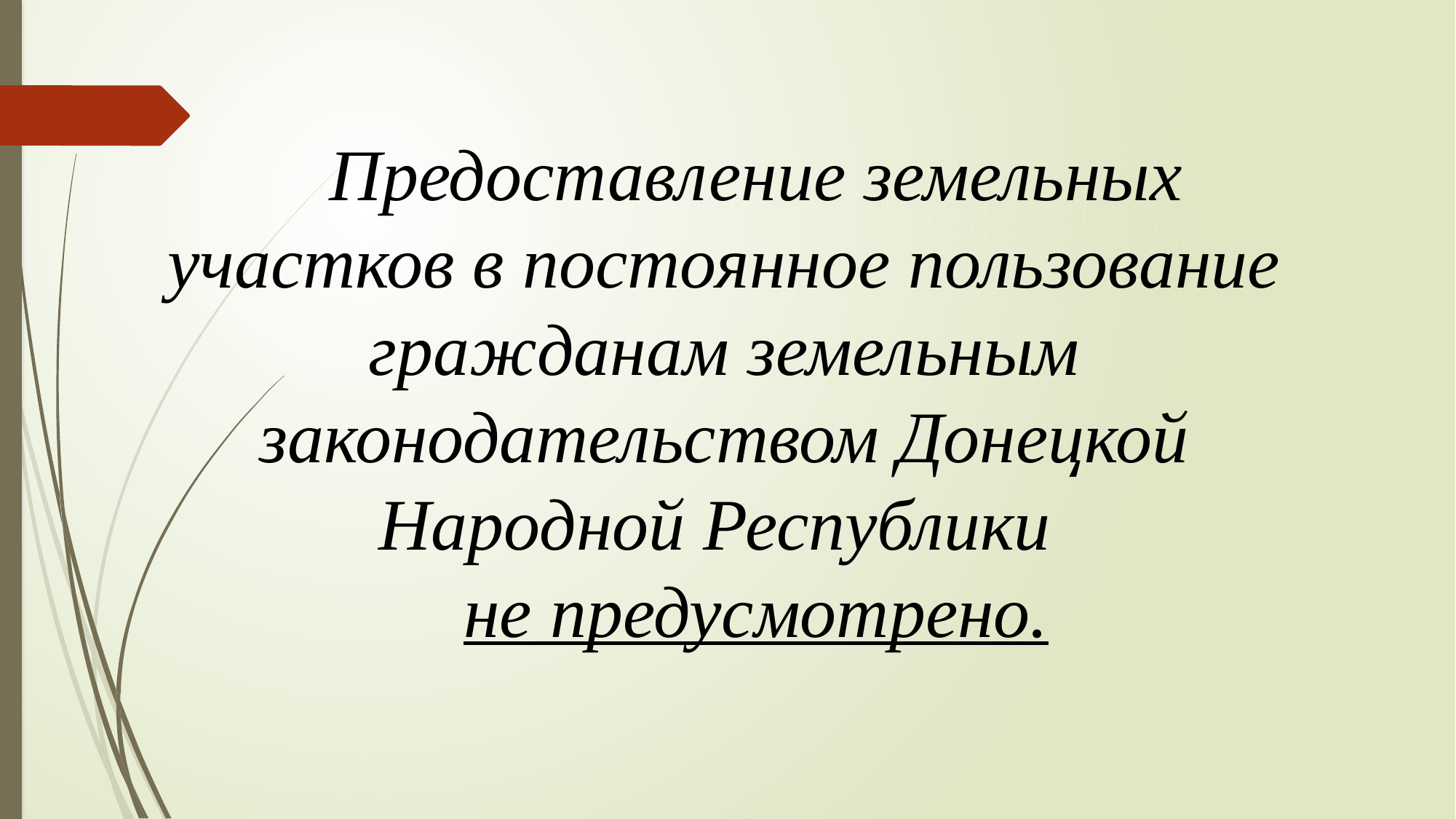

Предоставление земельных участков в постоянное пользование гражданам земельным законодательством Донецкой Народной Республики
не предусмотрено.